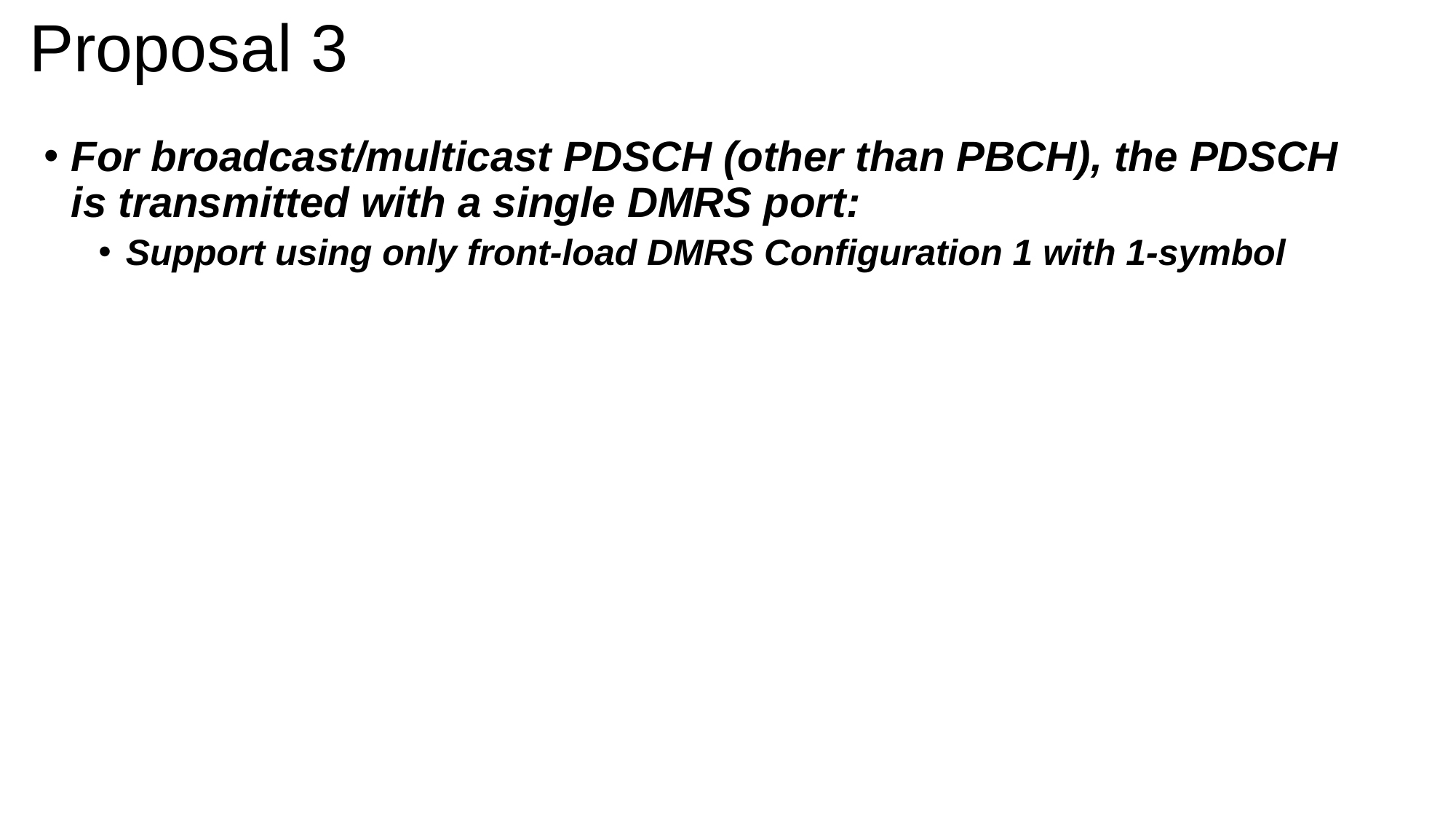

# Proposal 3
For broadcast/multicast PDSCH (other than PBCH), the PDSCH is transmitted with a single DMRS port:
Support using only front-load DMRS Configuration 1 with 1-symbol